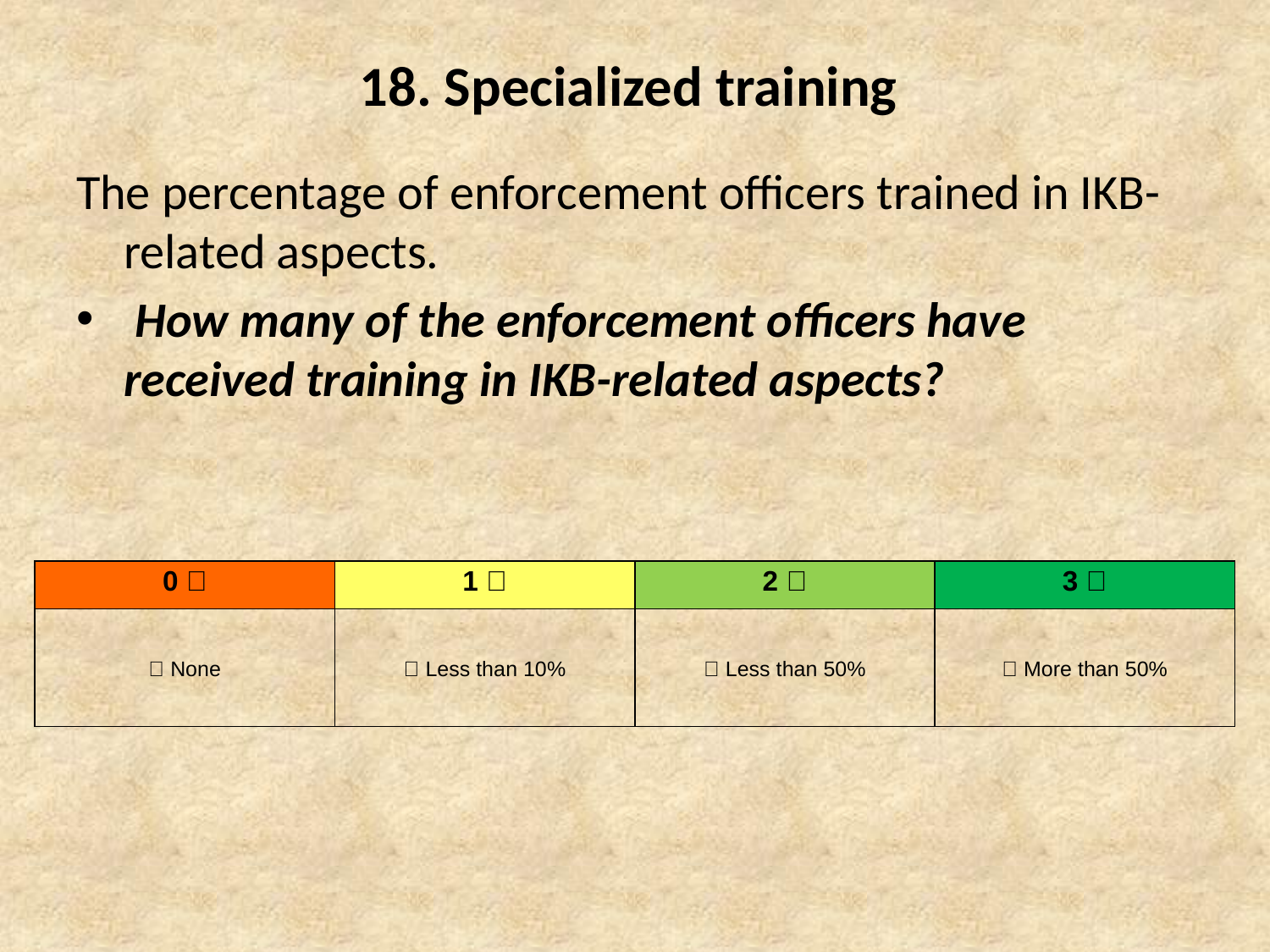

# 18. Specialized training
The percentage of enforcement officers trained in IKB-related aspects.
 How many of the enforcement officers have received training in IKB-related aspects?

| 0 􀜆 | 1 􀜆 | 2 􀜆 | 3 􀜆 |
| --- | --- | --- | --- |
| 􀜆 None | 􀜆 Less than 10% | 􀜆 Less than 50% | 􀜆 More than 50% |